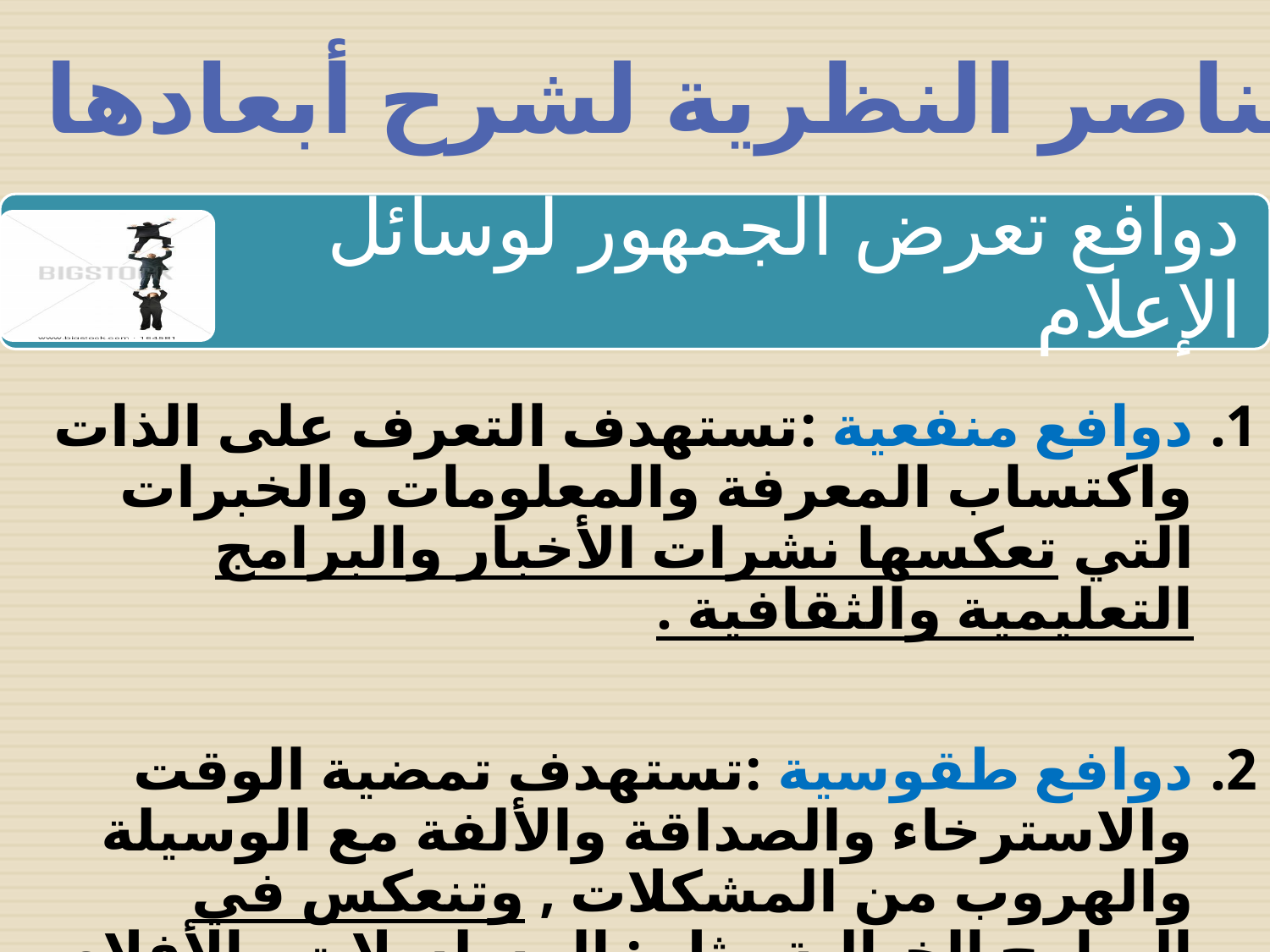

عناصر النظرية لشرح أبعادها
دوافع تعرض الجمهور لوسائل الإعلام
دوافع منفعية :تستهدف التعرف على الذات واكتساب المعرفة والمعلومات والخبرات التي تعكسها نشرات الأخبار والبرامج التعليمية والثقافية .

دوافع طقوسية :تستهدف تمضية الوقت والاسترخاء والصداقة والألفة مع الوسيلة والهروب من المشكلات , وتنعكس في البرامج الخيالية مثل : المسلسلات والأفلام والمنوعات وبرامج الترفيه .